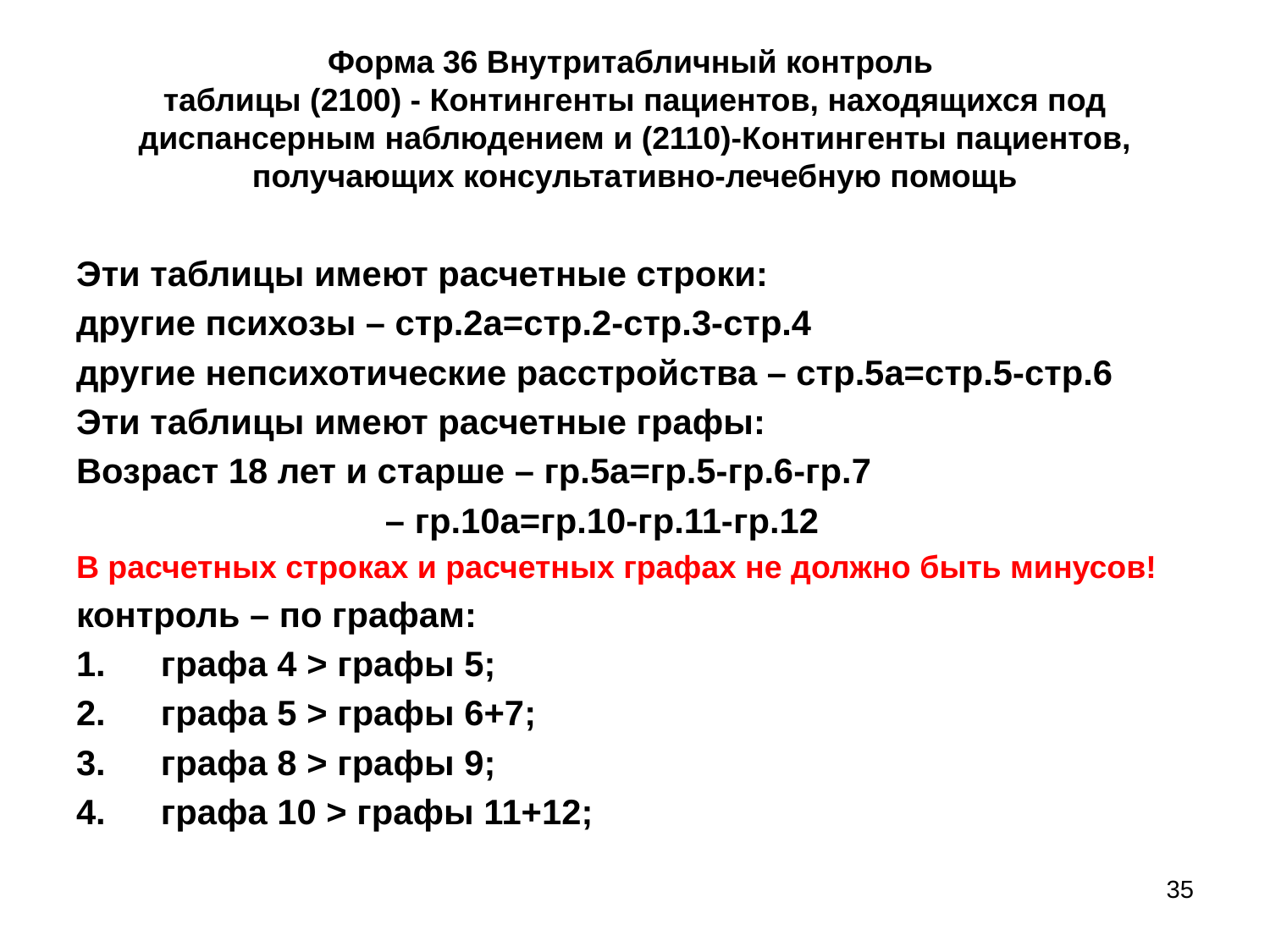

Форма 36 Внутритабличный контроль
таблицы (2100) - Контингенты пациентов, находящихся под диспансерным наблюдением и (2110)-Контингенты пациентов, получающих консультативно-лечебную помощь
Эти таблицы имеют расчетные строки:
другие психозы – стр.2а=стр.2-стр.3-стр.4
другие непсихотические расстройства – стр.5а=стр.5-стр.6
Эти таблицы имеют расчетные графы:
Возраст 18 лет и старше – гр.5а=гр.5-гр.6-гр.7
		          – гр.10а=гр.10-гр.11-гр.12
В расчетных строках и расчетных графах не должно быть минусов!
контроль – по графам:
графа 4 > графы 5;
графа 5 > графы 6+7;
графа 8 > графы 9;
графа 10 > графы 11+12;
35